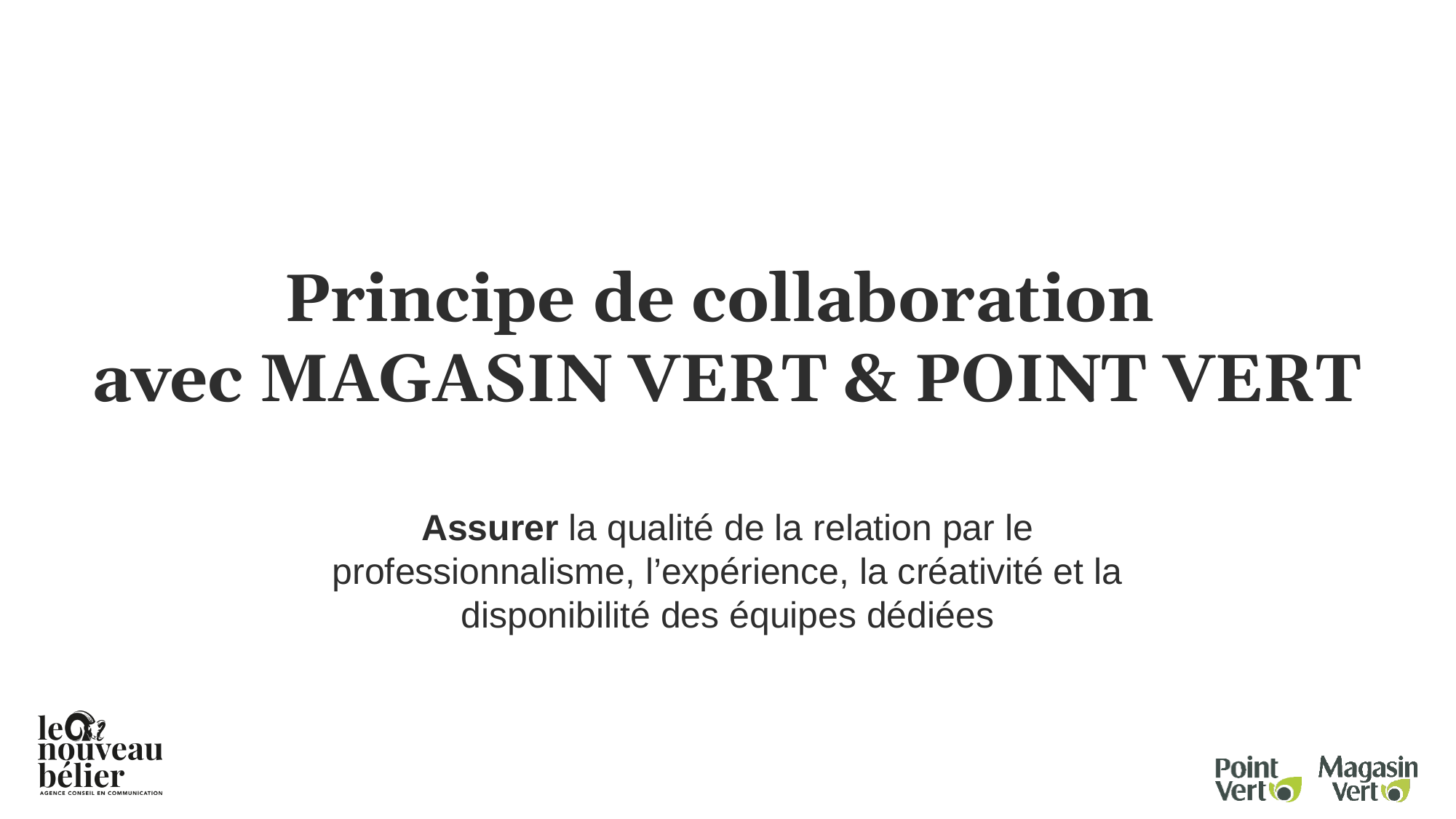

# Principe de collaboration avec MAGASIN VERT & POINT VERT
Assurer la qualité de la relation par le professionnalisme, l’expérience, la créativité et la disponibilité des équipes dédiées